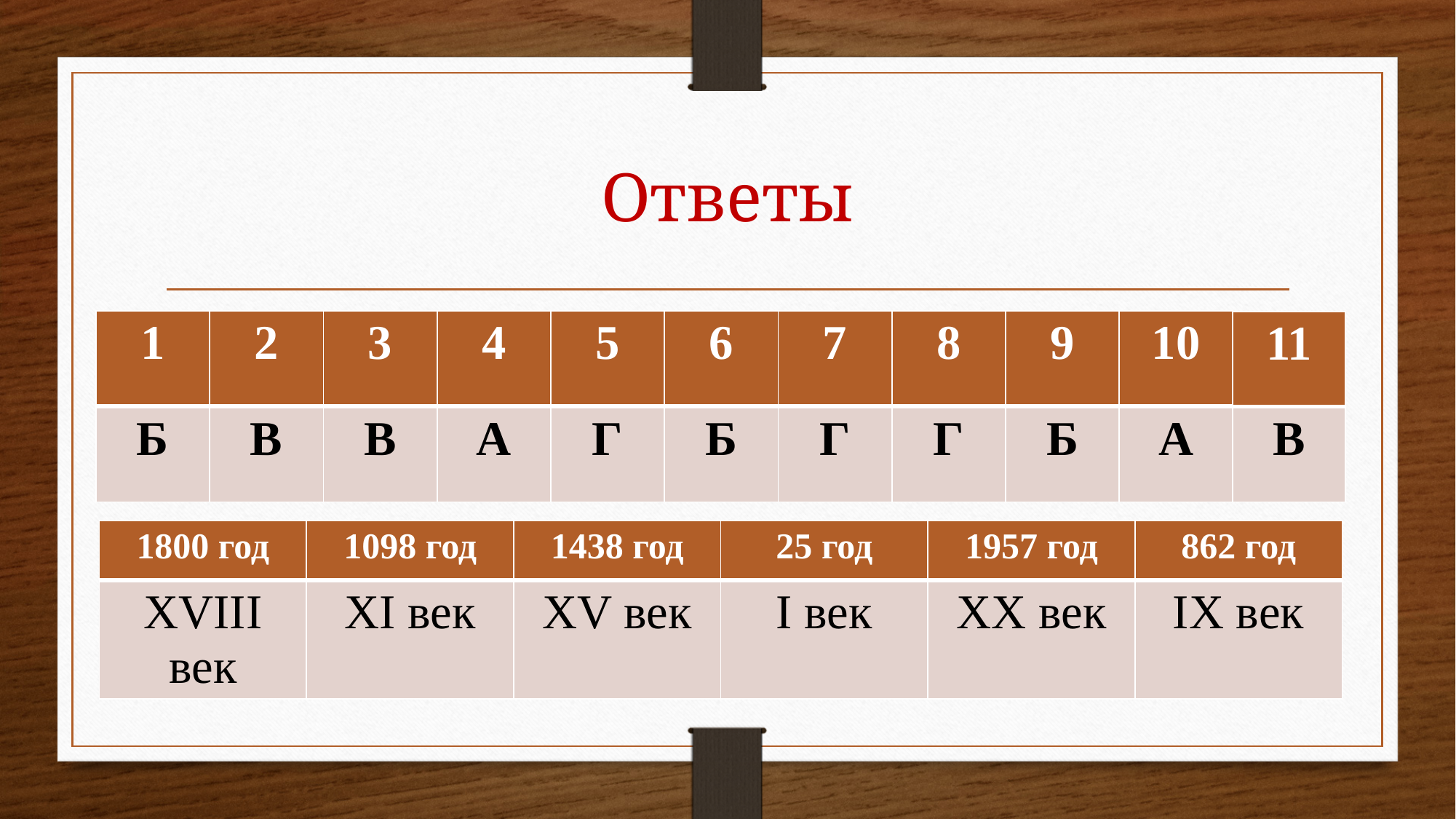

# Ответы
| 1 | 2 | 3 | 4 | 5 | 6 | 7 | 8 | 9 | 10 |
| --- | --- | --- | --- | --- | --- | --- | --- | --- | --- |
| Б | В | В | А | Г | Б | Г | Г | Б | А |
| 11 |
| --- |
| В |
| 1800 год | 1098 год | 1438 год | 25 год | 1957 год | 862 год |
| --- | --- | --- | --- | --- | --- |
| XVIII век | XI век | XV век | I век | XX век | IX век |